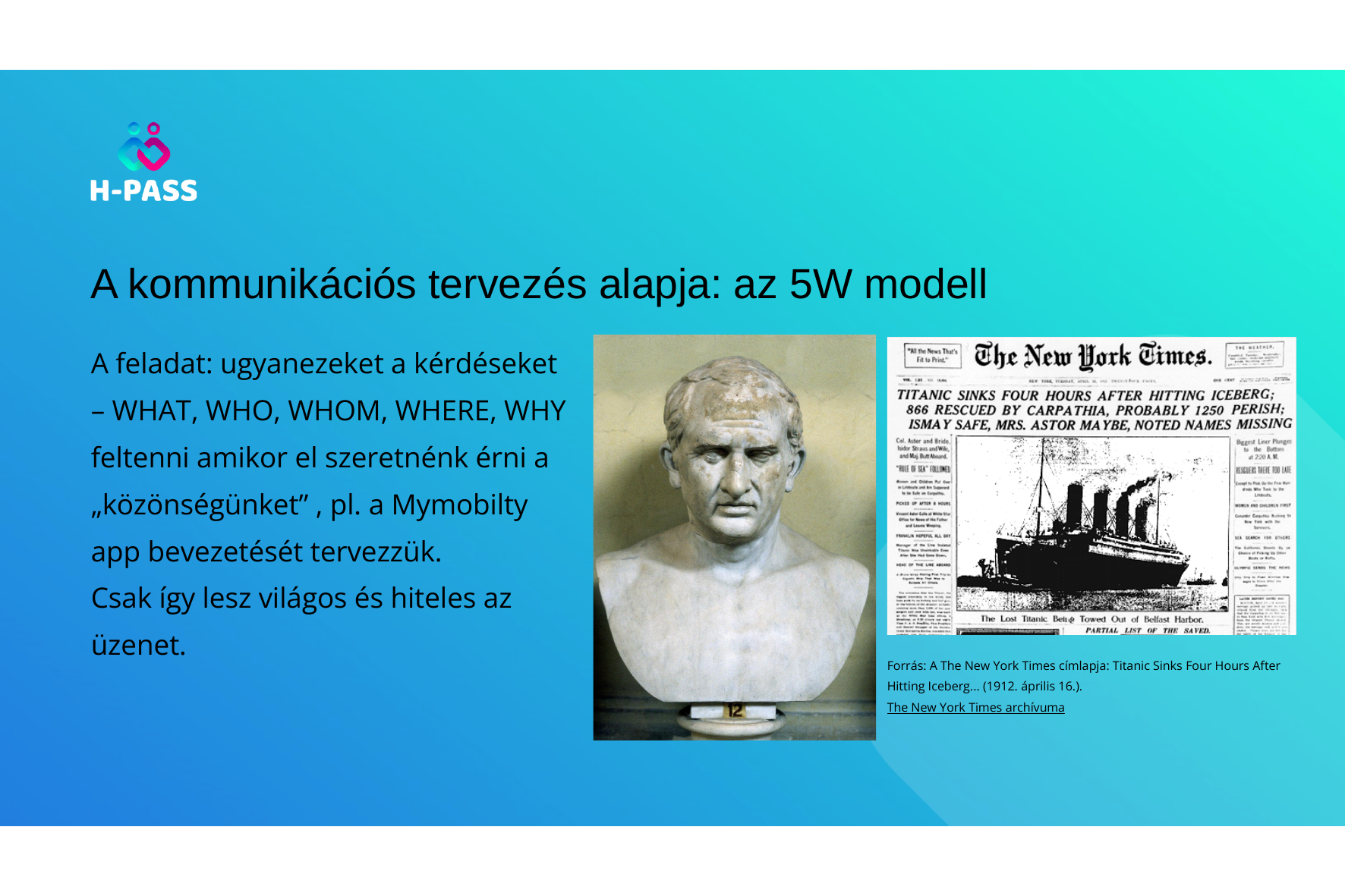

A kommunikációs tervezés alapja: az 5W modell
A feladat: ugyanezeket a kérdéseket – WHAT, WHO, WHOM, WHERE, WHY  feltenni amikor el szeretnénk érni a „közönségünket” , pl. a Mymobilty app bevezetését tervezzük.
Csak így lesz világos és hiteles az üzenet.

Forrás: A The New York Times címlapja: Titanic Sinks Four Hours After Hitting Iceberg... (1912. április 16.).
The New York Times archívuma